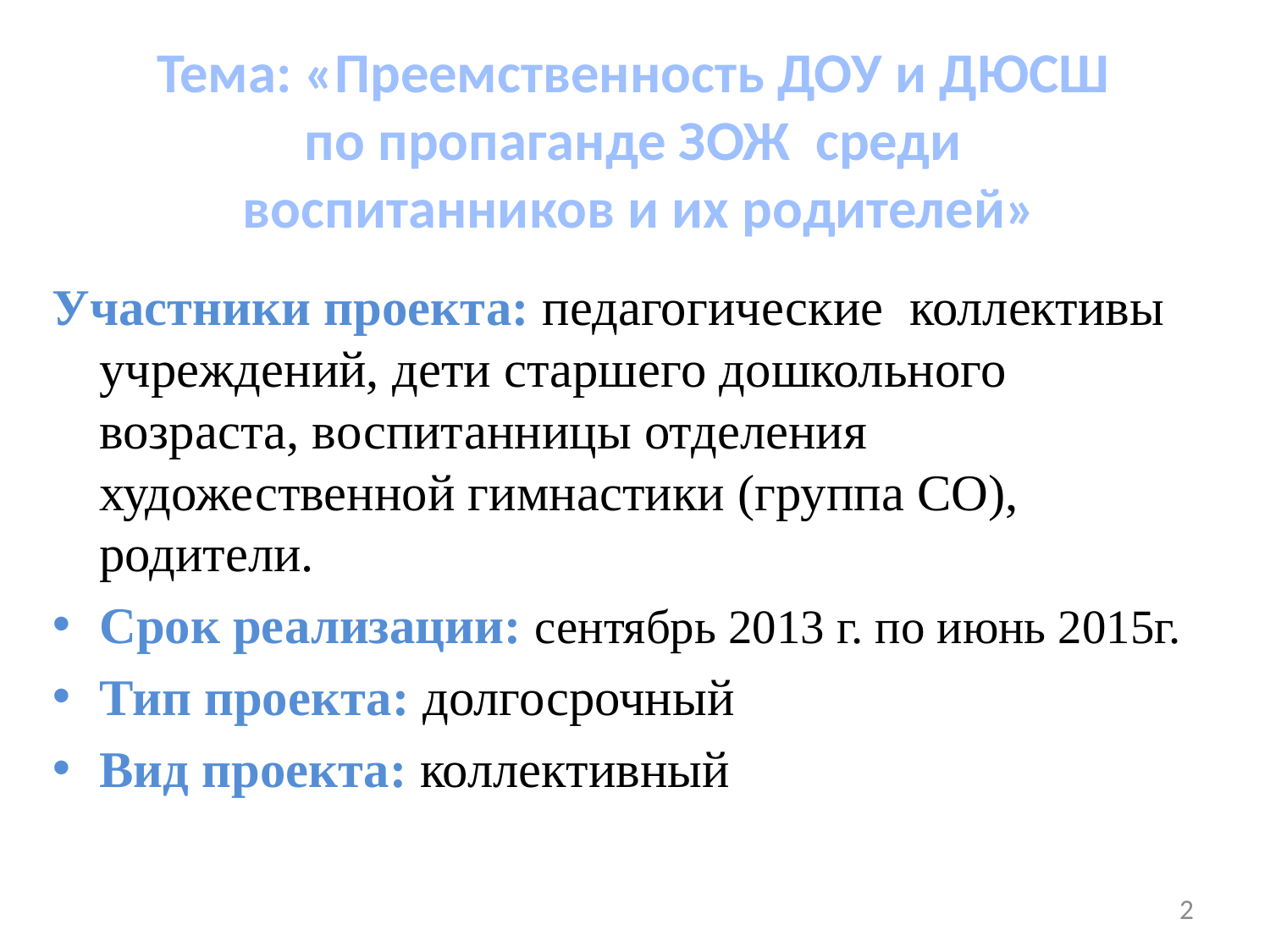

Тема: «Преемственность ДОУ и ДЮСШ
по пропаганде ЗОЖ  среди
воспитанников и их родителей»
Участники проекта: педагогические  коллективы учреждений, дети старшего дошкольного возраста, воспитанницы отделения художественной гимнастики (группа СО), родители.
Срок реализации: сентябрь 2013 г. по июнь 2015г.
Тип проекта: долгосрочный
Вид проекта: коллективный

2